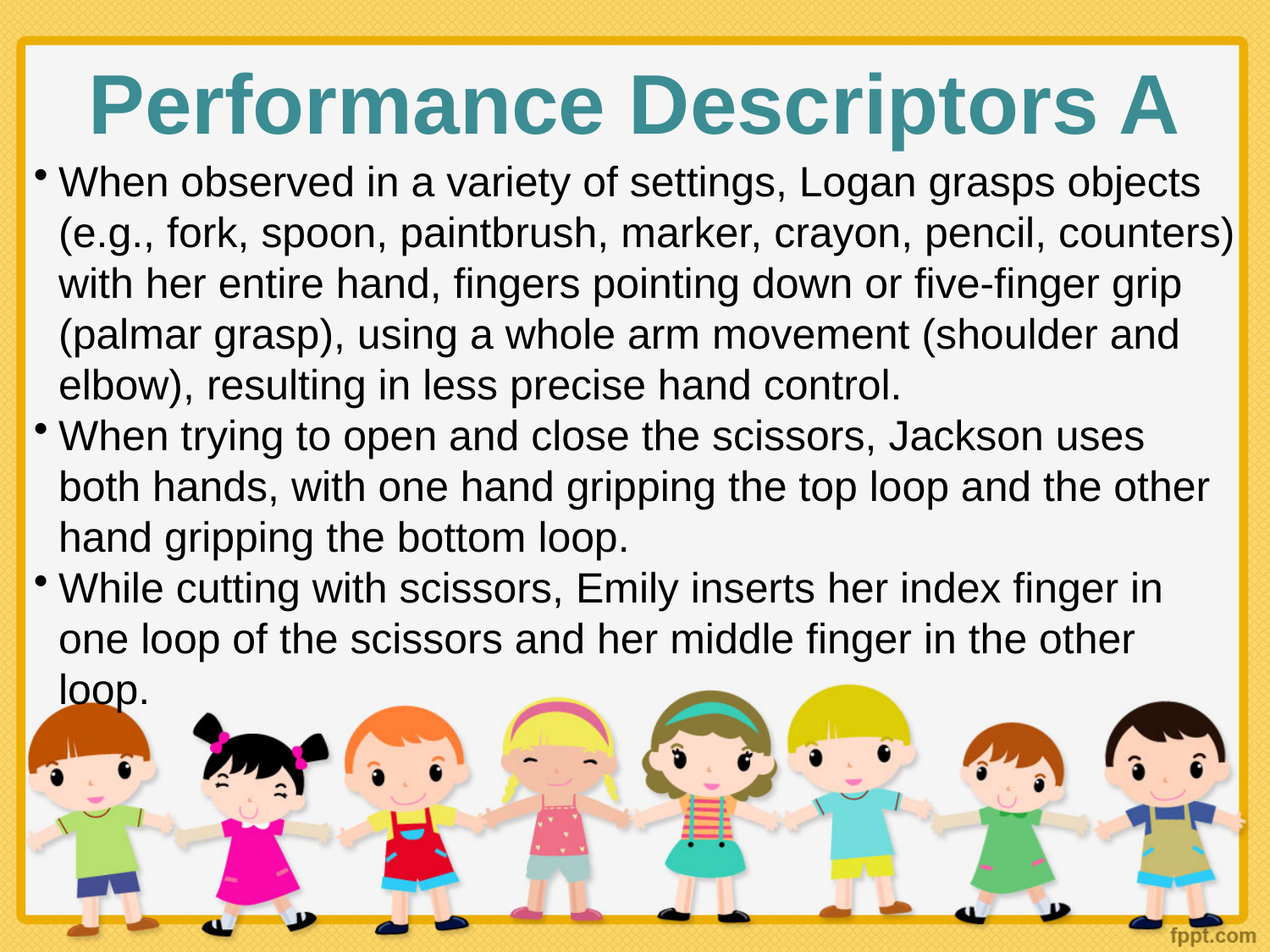

# Performance Descriptors A
When observed in a variety of settings, Logan grasps objects (e.g., fork, spoon, paintbrush, marker, crayon, pencil, counters) with her entire hand, fingers pointing down or five-finger grip (palmar grasp), using a whole arm movement (shoulder and elbow), resulting in less precise hand control.
When trying to open and close the scissors, Jackson uses both hands, with one hand gripping the top loop and the other hand gripping the bottom loop.
While cutting with scissors, Emily inserts her index finger in one loop of the scissors and her middle finger in the other loop.